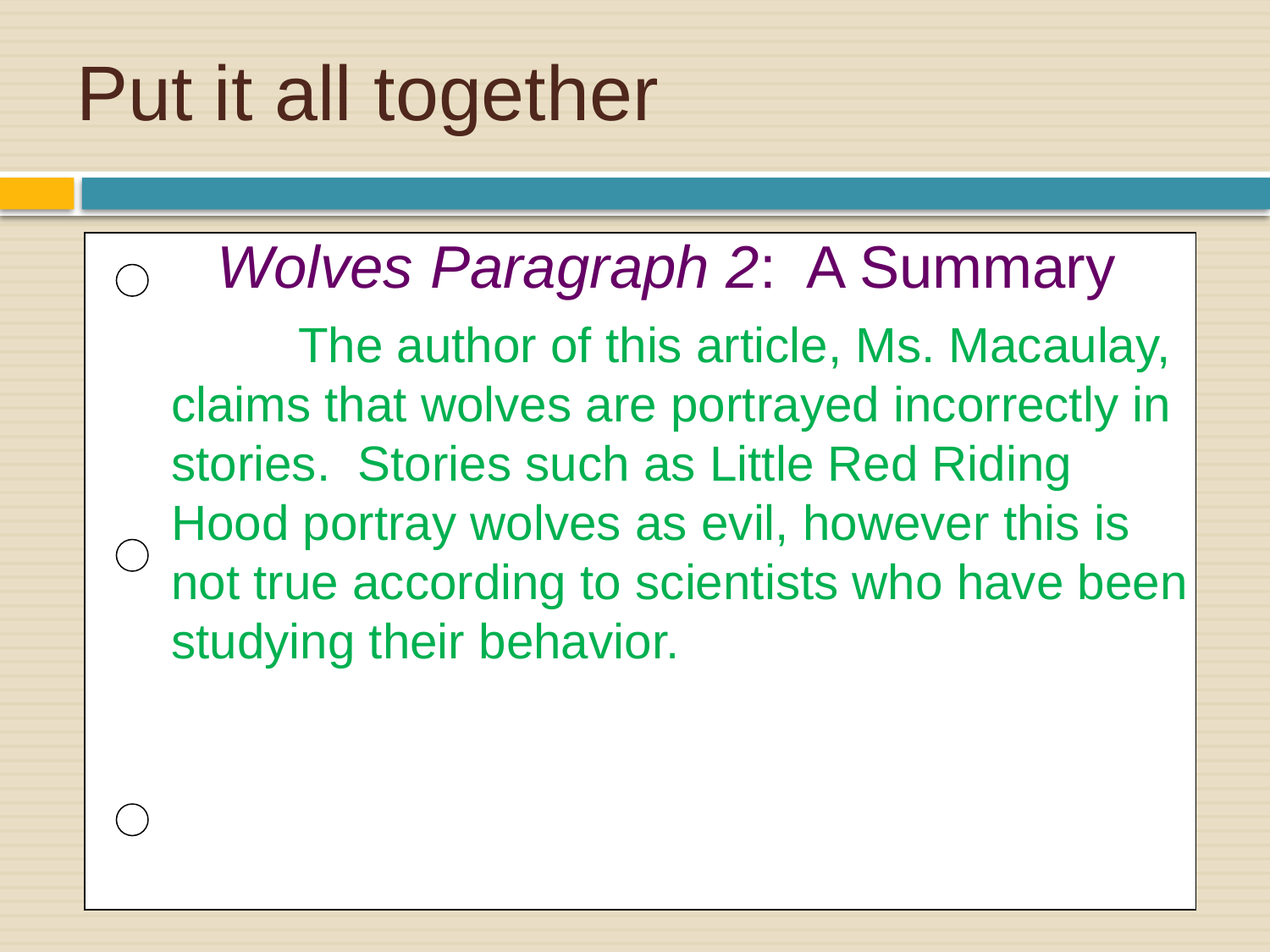

# Put it all together
Wolves Paragraph 2:  A Summary

	The author of this article, Ms. Macaulay, claims that wolves are portrayed incorrectly in stories.  Stories such as Little Red Riding Hood portray wolves as evil, however this is not true according to scientists who have been studying their behavior.

41